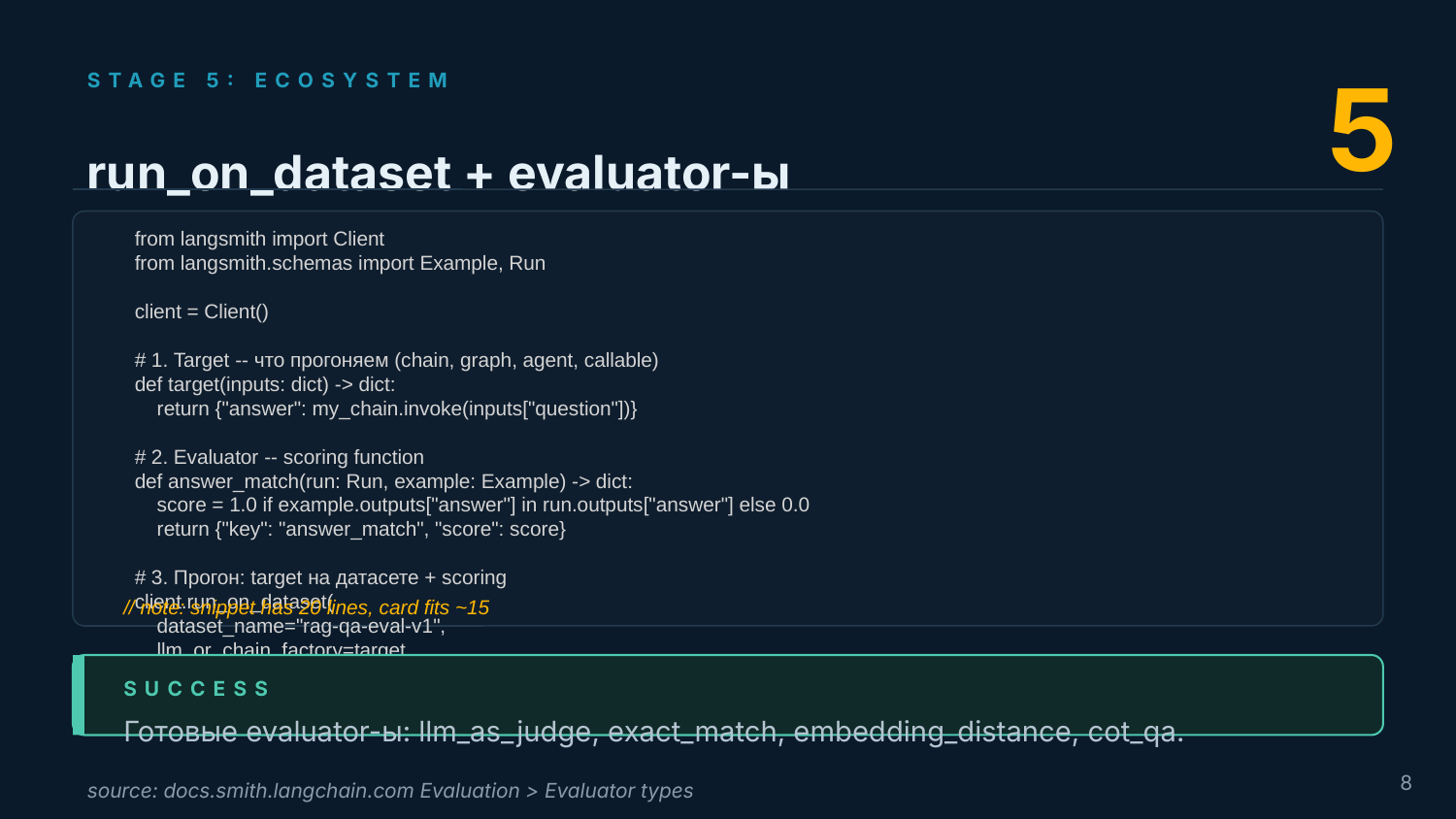

5
STAGE 5: ECOSYSTEM
run_on_dataset + evaluator-ы

  from langsmith import Client
  from langsmith.schemas import Example, Run

  client = Client()

  # 1. Target -- что прогоняем (chain, graph, agent, callable)
  def target(inputs: dict) -> dict:
      return {"answer": my_chain.invoke(inputs["question"])}

  # 2. Evaluator -- scoring function
  def answer_match(run: Run, example: Example) -> dict:
      score = 1.0 if example.outputs["answer"] in run.outputs["answer"] else 0.0
      return {"key": "answer_match", "score": score}

  # 3. Прогон: target на датасете + scoring
  client.run_on_dataset(
      dataset_name="rag-qa-eval-v1",
      llm_or_chain_factory=target,
      evaluators=[answer_match],
  )

// note: snippet has 20 lines, card fits ~15

SUCCESS
Готовые evaluator-ы: llm_as_judge, exact_match, embedding_distance, cot_qa.
8
source: docs.smith.langchain.com Evaluation > Evaluator types